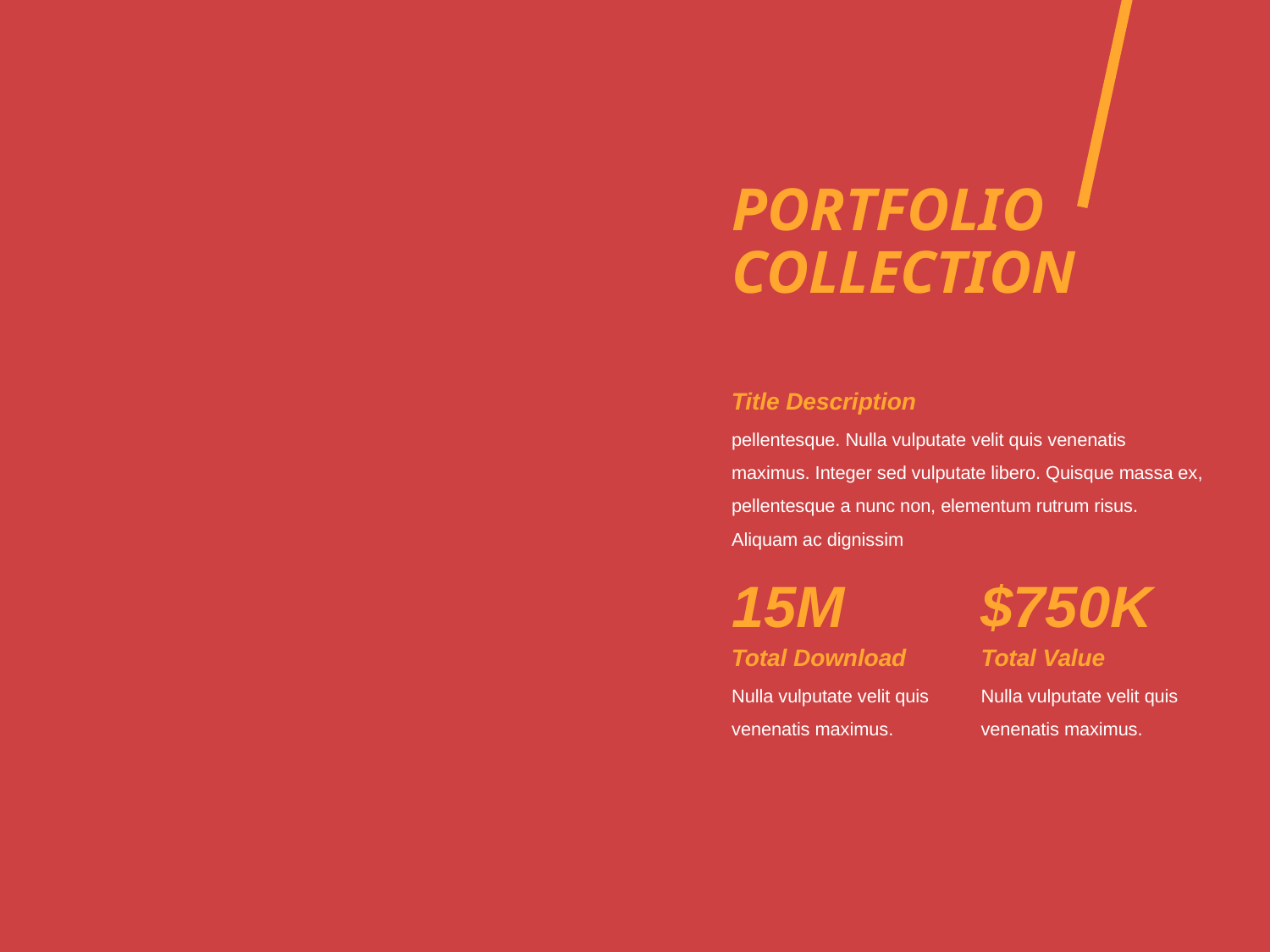

# PORTFOLIO COLLECTION
Title Description
pellentesque. Nulla vulputate velit quis venenatis maximus. Integer sed vulputate libero. Quisque massa ex, pellentesque a nunc non, elementum rutrum risus. Aliquam ac dignissim

15M
$750K
Total Download
Total Value
Nulla vulputate velit quis venenatis maximus.
Nulla vulputate velit quis venenatis maximus.